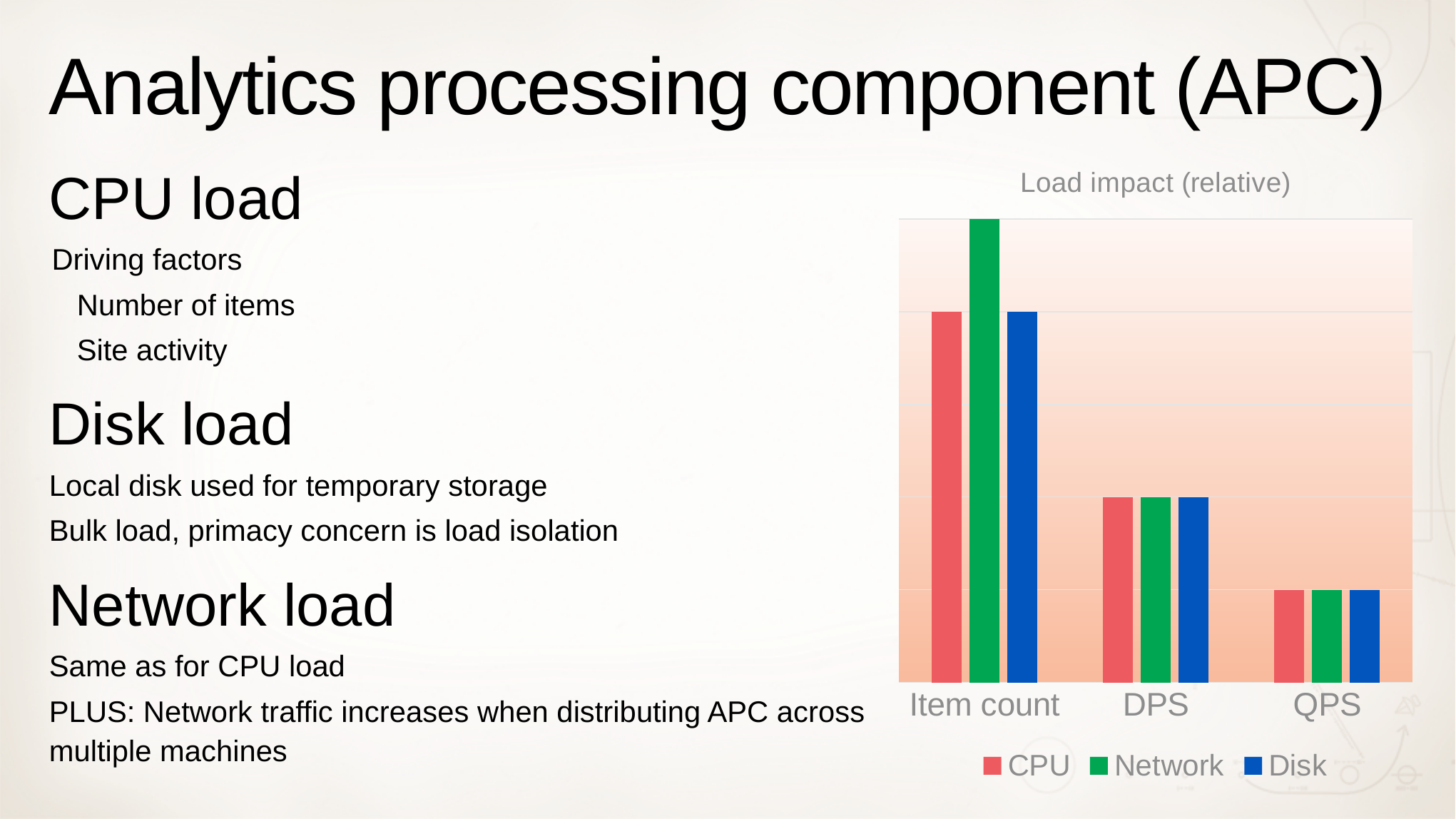

# Analytics processing component (APC)

### Chart: Load impact (relative)

| Category | CPU | Network | Disk |
|---|---|---|---|
| Item count | 8.0 | 10.0 | 8.0 |
| DPS | 4.0 | 4.0 | 4.0 |
| QPS | 2.0 | 2.0 | 2.0 |
CPU load
Driving factors
Number of items
Site activity
Disk load
Local disk used for temporary storage
Bulk load, primacy concern is load isolation
Network load
Same as for CPU load
PLUS: Network traffic increases when distributing APC across multiple machines